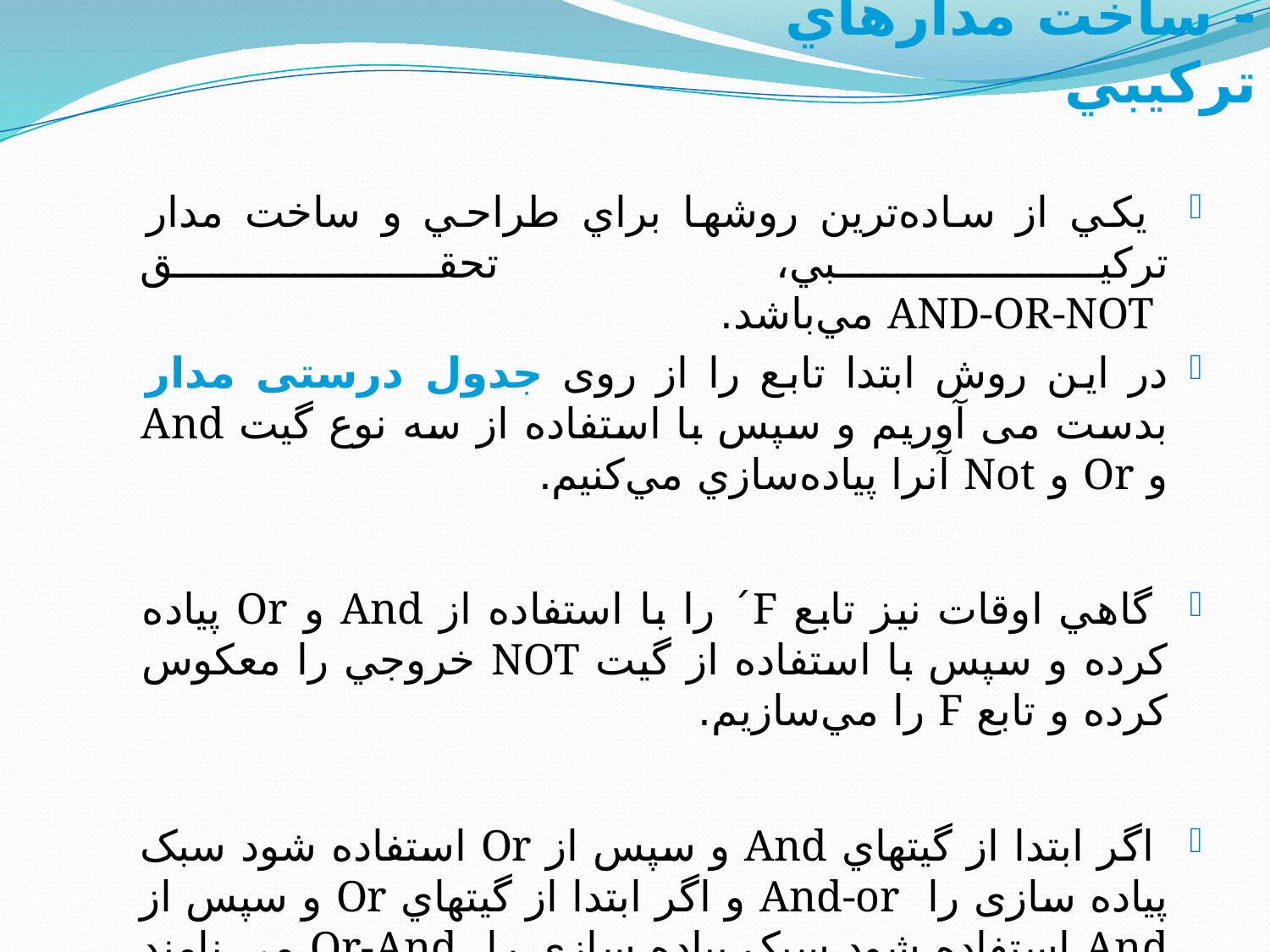

- ساخت مدارهاي تركيبي
 يكي از ساده‌ترين روشها براي طراحي و ساخت مدار تركيبي، تحقق
 AND-OR-NOT مي‌باشد.
در اين روش ابتدا تابع را از روی جدول درستی مدار بدست می آوريم و سپس با استفاده از سه نوع گيت And و Or و Not آنرا پياده‌سازي مي‌كنيم.

 گاهي اوقات نيز تابع F΄ را با استفاده از And و Or پياده كرده و سپس با استفاده از گيت NOT خروجي را معكوس كرده و تابع F را مي‌سازيم.

 اگر ابتدا از گيتهاي And و سپس از Or استفاده ‌شود سبک پياده سازی را  And-or و اگر ابتدا از گيتهاي Or و سپس از And استفاده ‌شود سبک پياده سازی را  Or-And می نامند .